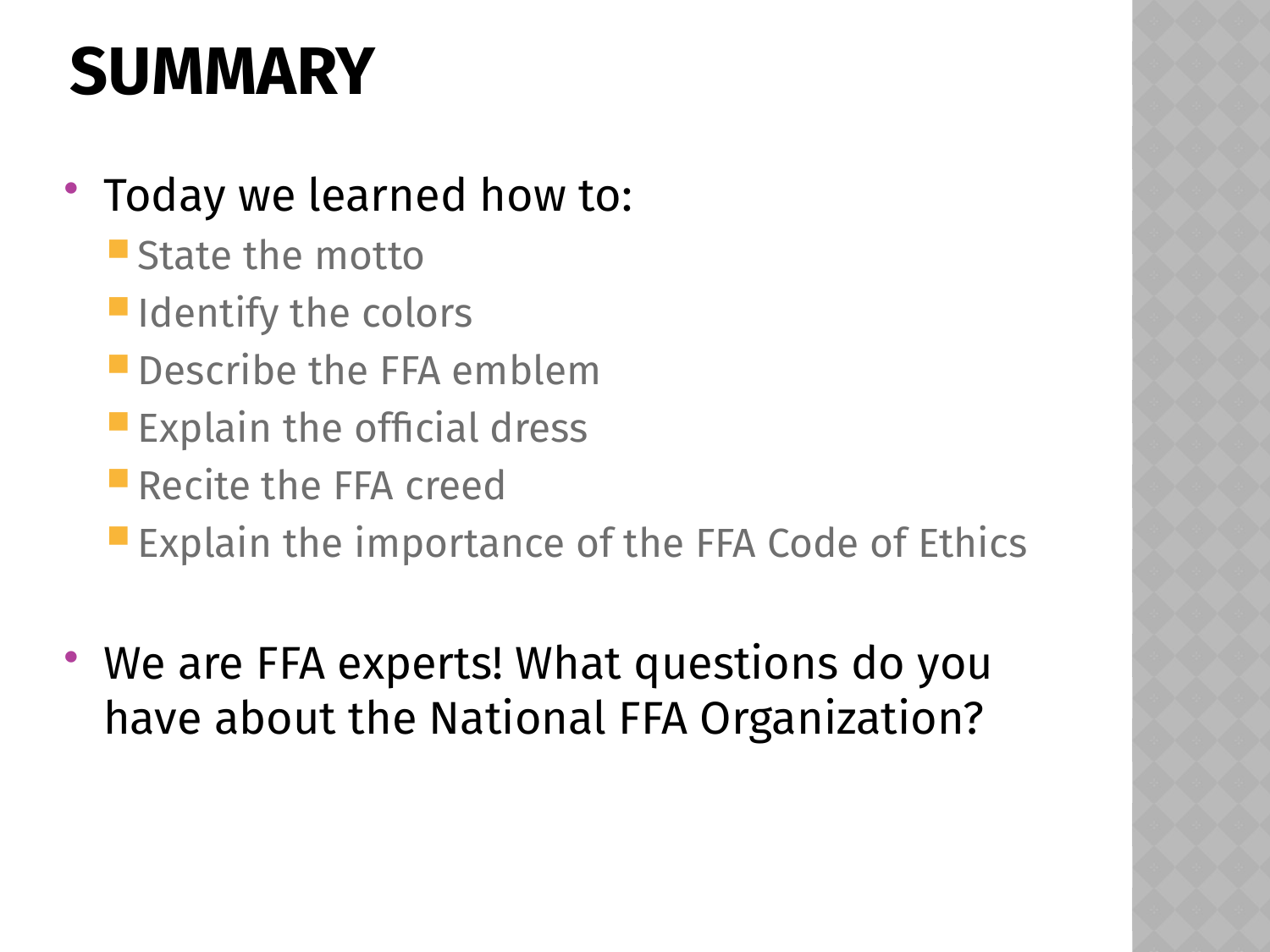

# Summary
Today we learned how to:
State the motto
Identify the colors
Describe the FFA emblem
Explain the official dress
Recite the FFA creed
Explain the importance of the FFA Code of Ethics

We are FFA experts! What questions do you have about the National FFA Organization?